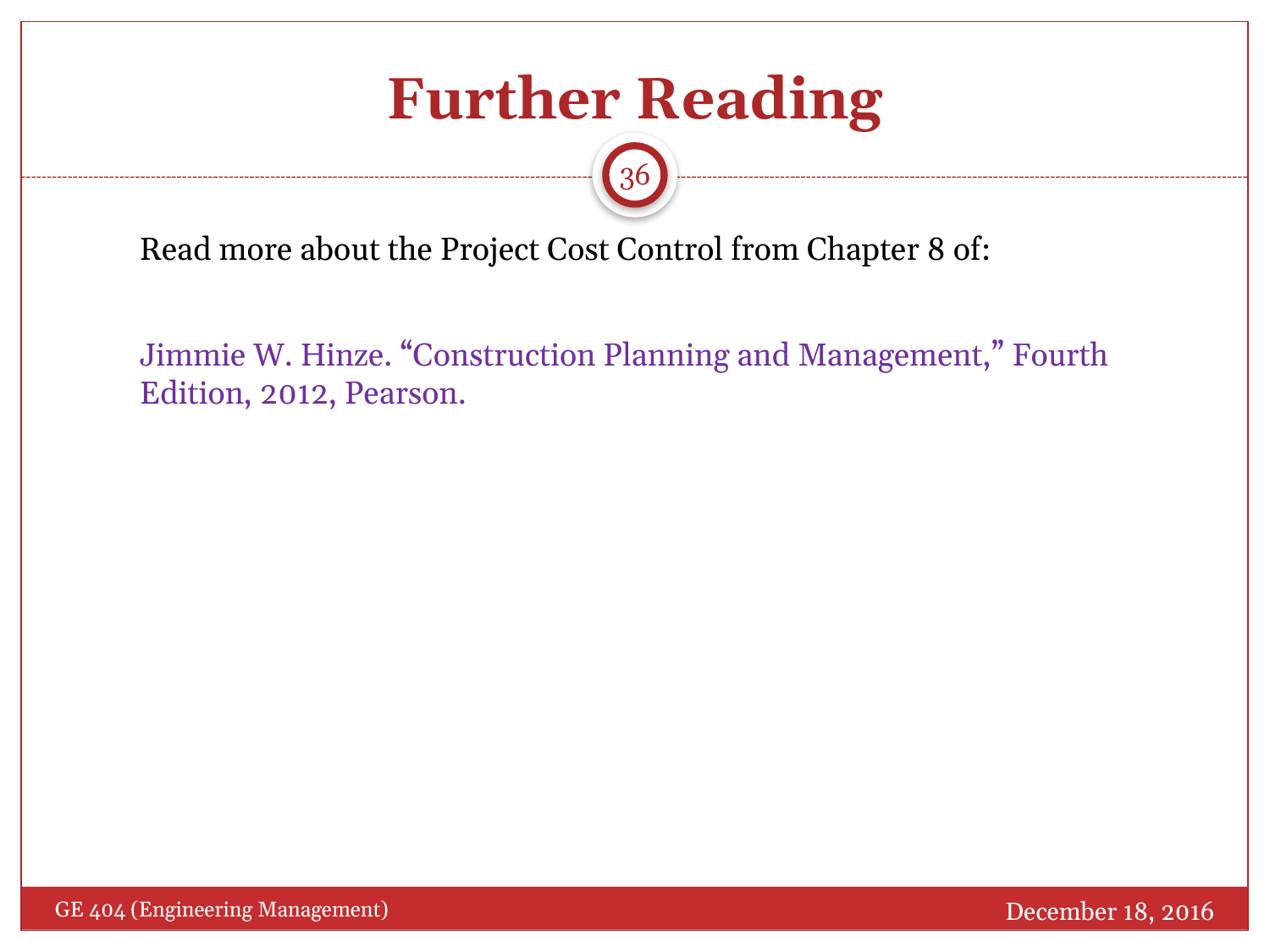

# Further Reading
36
Read more about the Project Cost Control from Chapter 8 of:
Jimmie W. Hinze. “Construction Planning and Management,” Fourth Edition, 2012, Pearson.

December 18, 2016
GE 404 (Engineering Management)